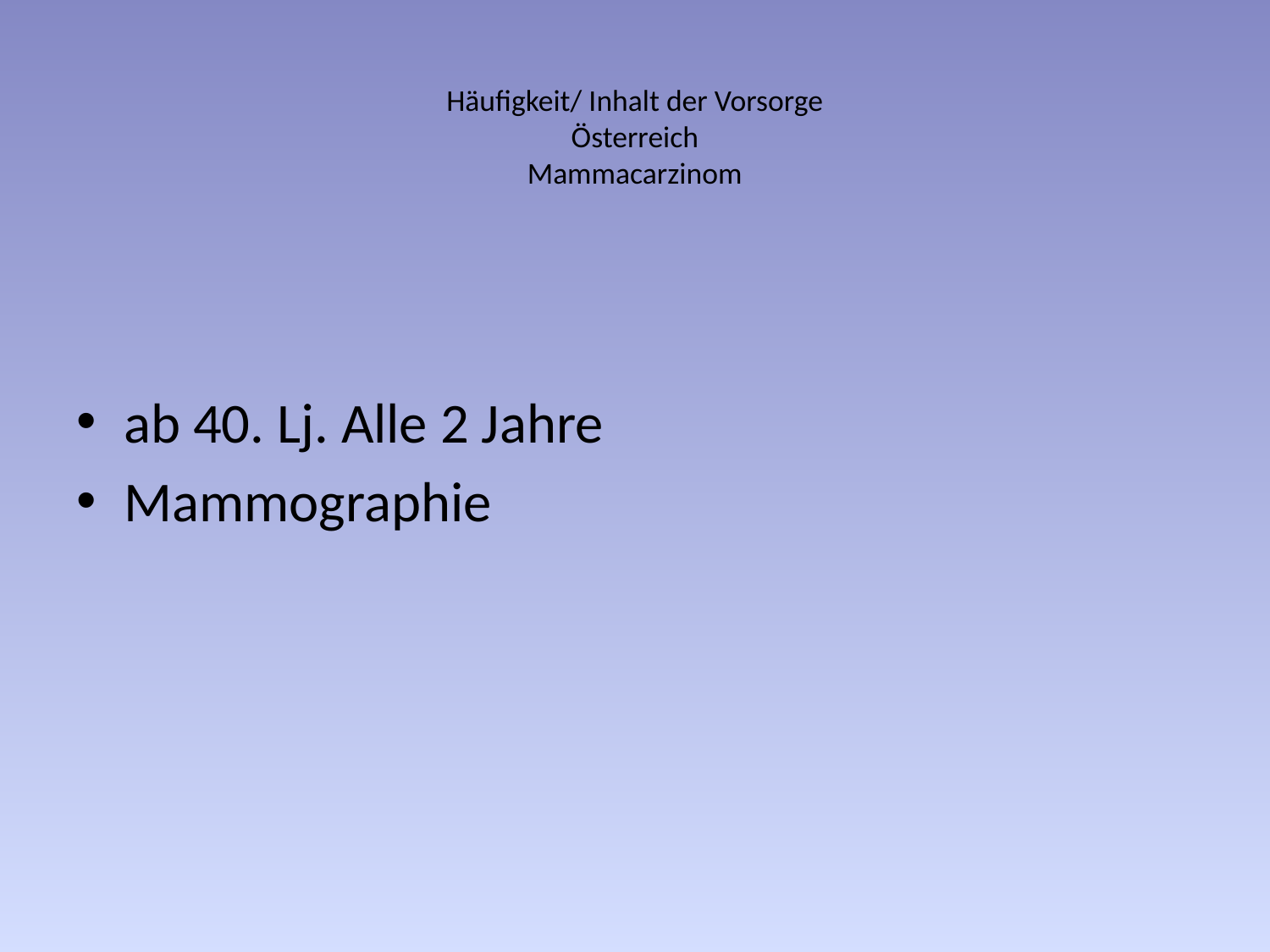

# Häufigkeit/ Inhalt der Vorsorge Österreich Mammacarzinom

ab 40. Lj. Alle 2 Jahre
Mammographie